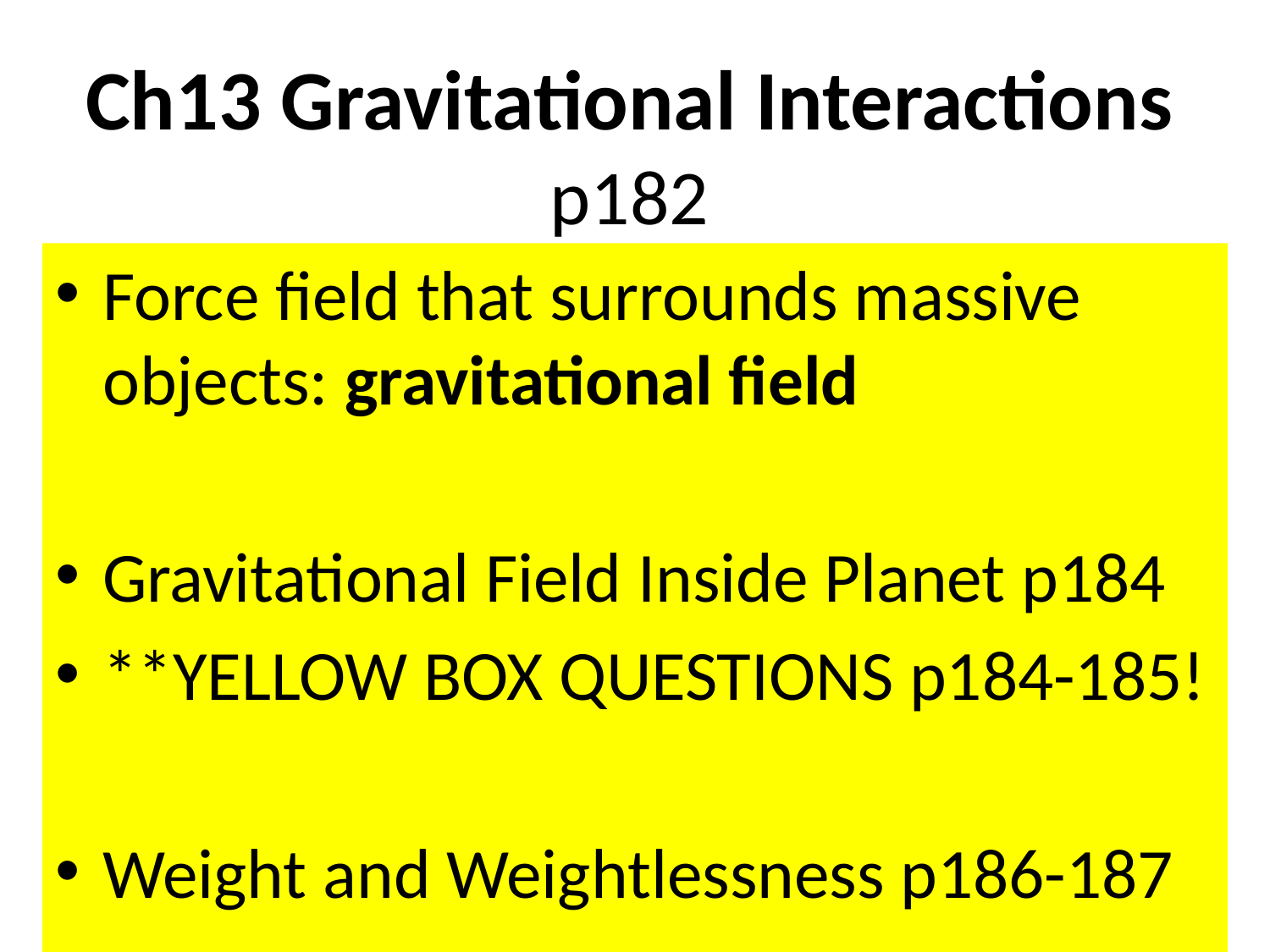

# Ch13 Gravitational Interactions p182
Force field that surrounds massive objects: gravitational field

Gravitational Field Inside Planet p184
**YELLOW BOX QUESTIONS p184-185!

Weight and Weightlessness p186-187